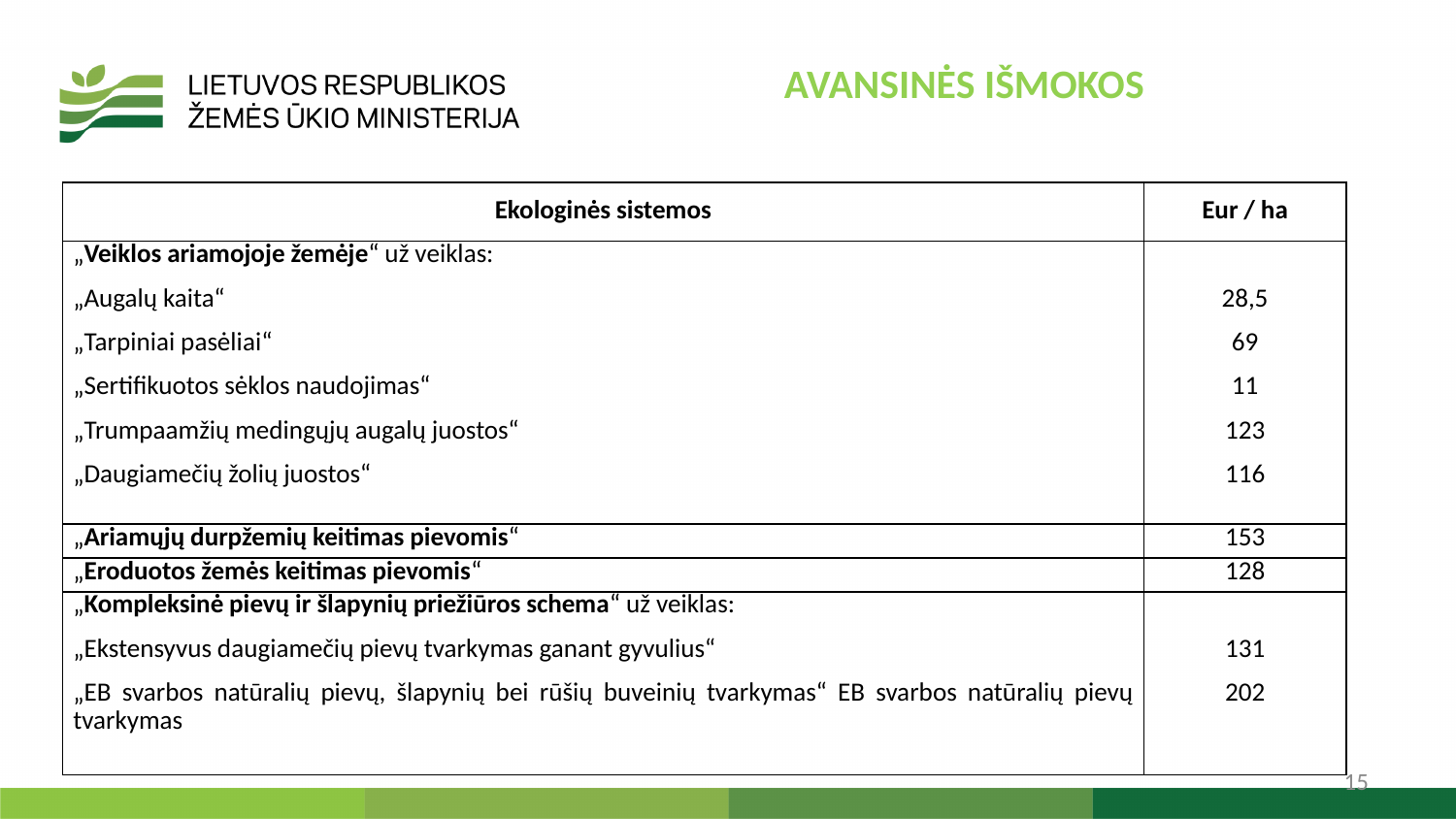

AVANSINĖS IŠMOKOS
| Ekologinės sistemos | Eur / ha |
| --- | --- |
| „Veiklos ariamojoje žemėje“ už veiklas: „Augalų kaita“ „Tarpiniai pasėliai“ „Sertifikuotos sėklos naudojimas“ „Trumpaamžių medingųjų augalų juostos“ „Daugiamečių žolių juostos“ | 28,5 69 11 123 116 |
| „Ariamųjų durpžemių keitimas pievomis“ | 153 |
| „Eroduotos žemės keitimas pievomis“ | 128 |
| „Kompleksinė pievų ir šlapynių priežiūros schema“ už veiklas: „Ekstensyvus daugiamečių pievų tvarkymas ganant gyvulius“ „EB svarbos natūralių pievų, šlapynių bei rūšių buveinių tvarkymas“ EB svarbos natūralių pievų tvarkymas | 131 202 |

15